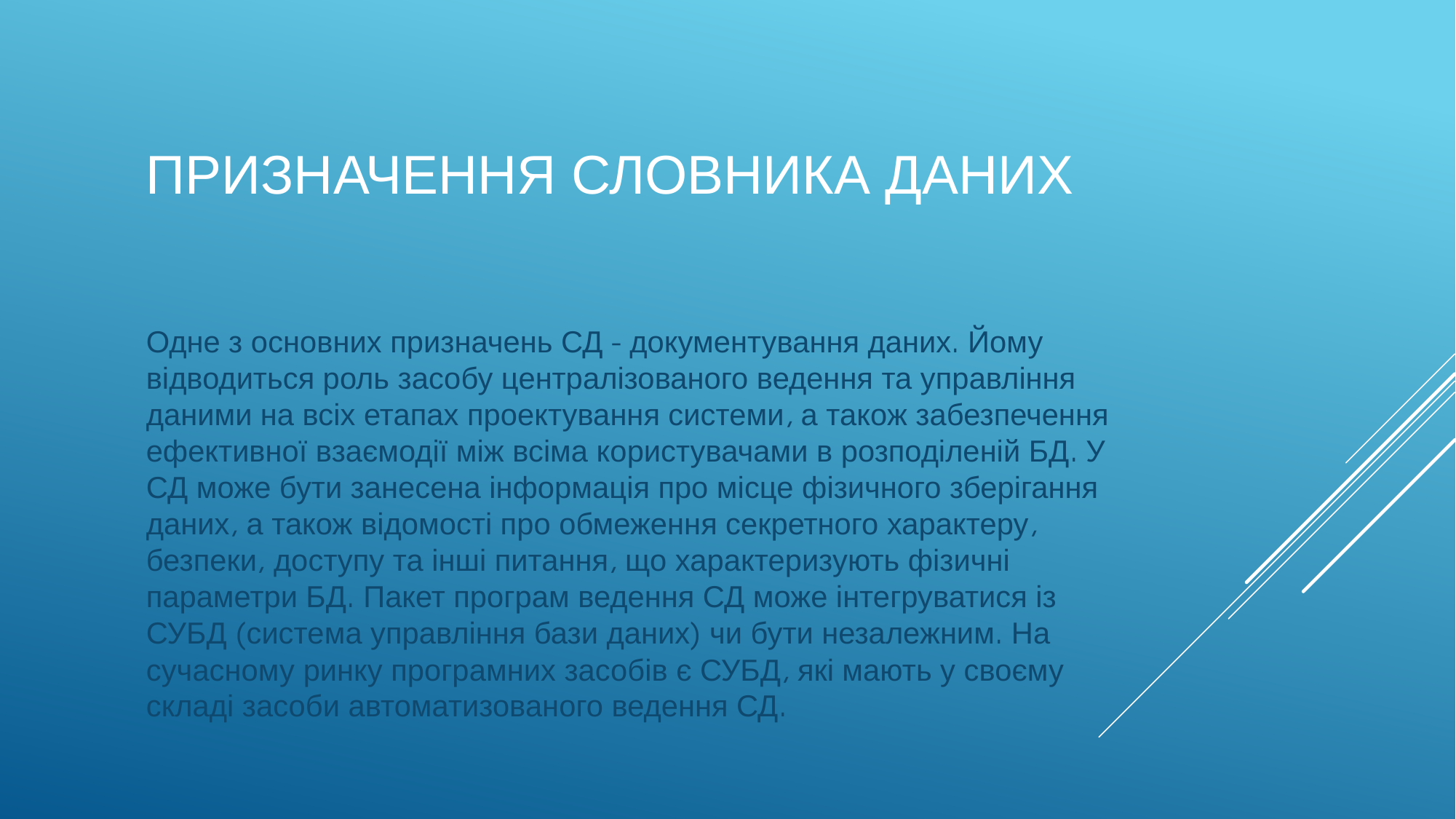

# Призначення словника даних
Одне з основних призначень СД - документування даних. Йому відводиться роль засобу централізованого ведення та управління даними на всіх етапах проектування системи, а також забезпечення ефективної взаємодії між всіма користувачами в розподіленій БД. У СД може бути занесена інформація про місце фізичного зберігання даних, а також відомості про обмеження секретного характеру, безпеки, доступу та інші питання, що характеризують фізичні параметри БД. Пакет програм ведення СД може інтегруватися із СУБД (система управління бази даних) чи бути незалежним. На сучасному ринку програмних засобів є СУБД, які мають у своєму складі засоби автоматизованого ведення СД.